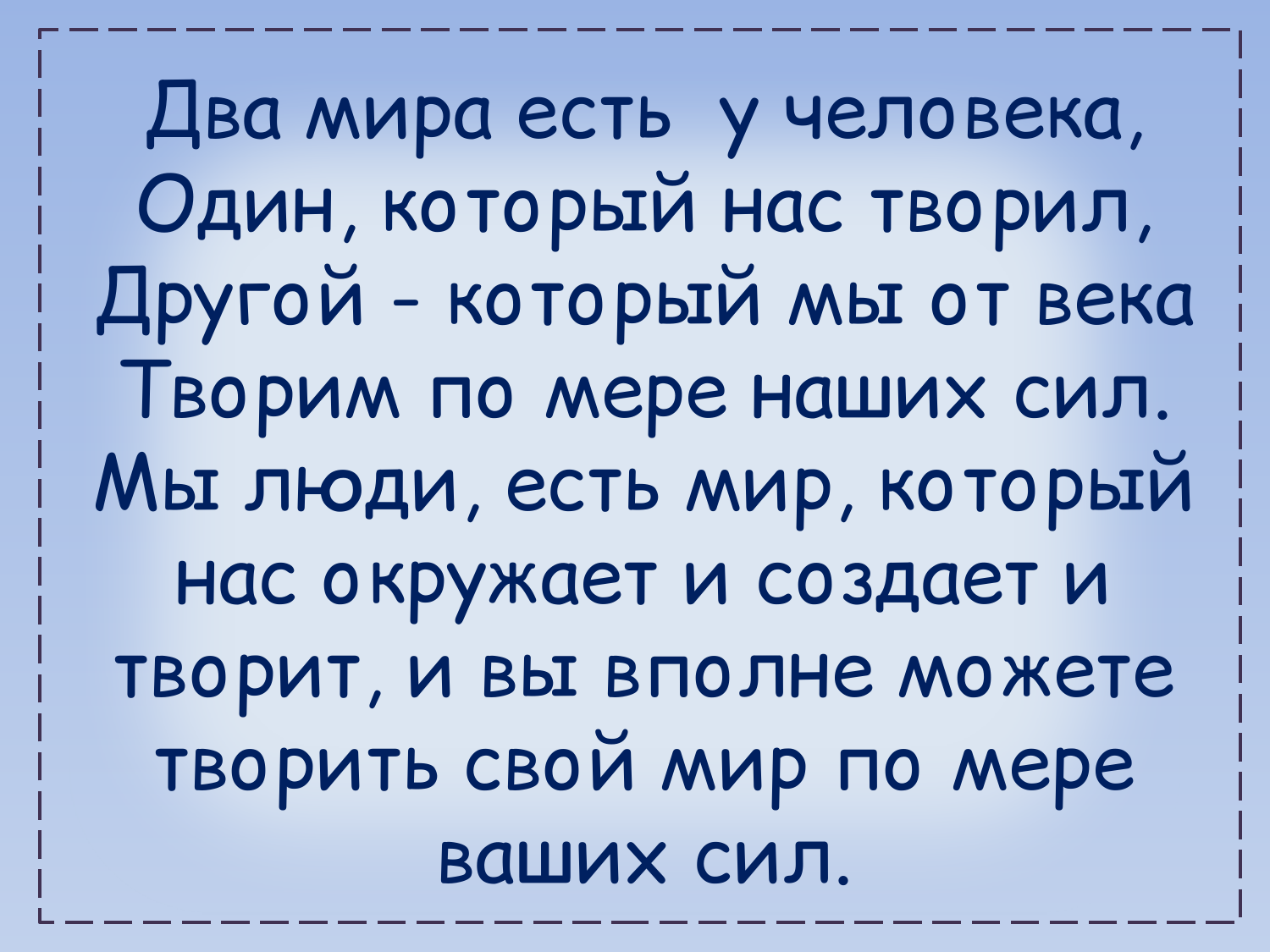

Два мира есть  у человека,
Один, который нас творил,
Другой - который мы от века
Творим по мере наших сил.
Мы люди, есть мир, который нас окружает и создает и творит, и вы вполне можете творить свой мир по мере ваших сил.